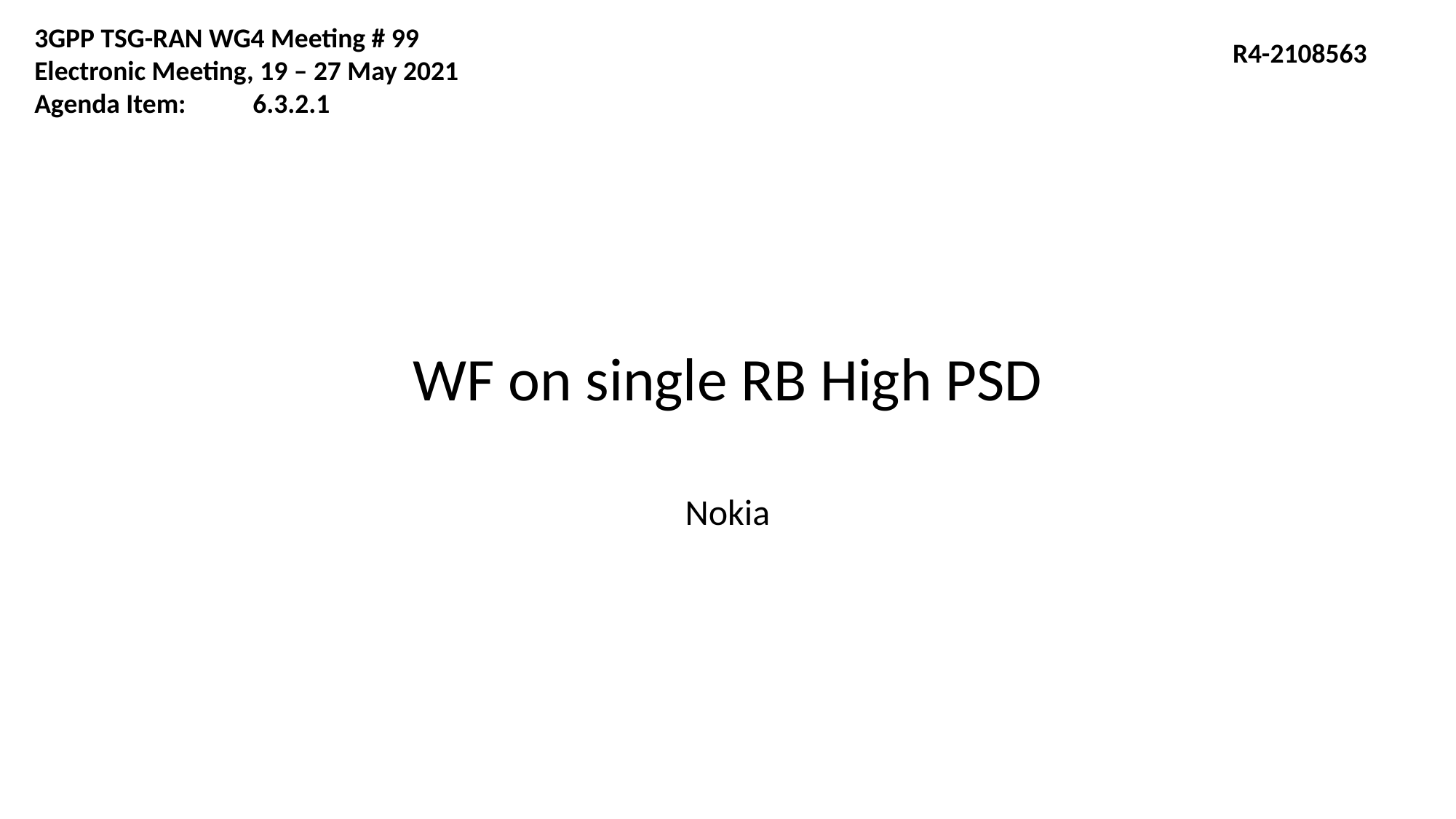

3GPP TSG-RAN WG4 Meeting # 99
Electronic Meeting, 19 – 27 May 2021
Agenda Item:	6.3.2.1
R4-2108563
# WF on single RB High PSD
Nokia